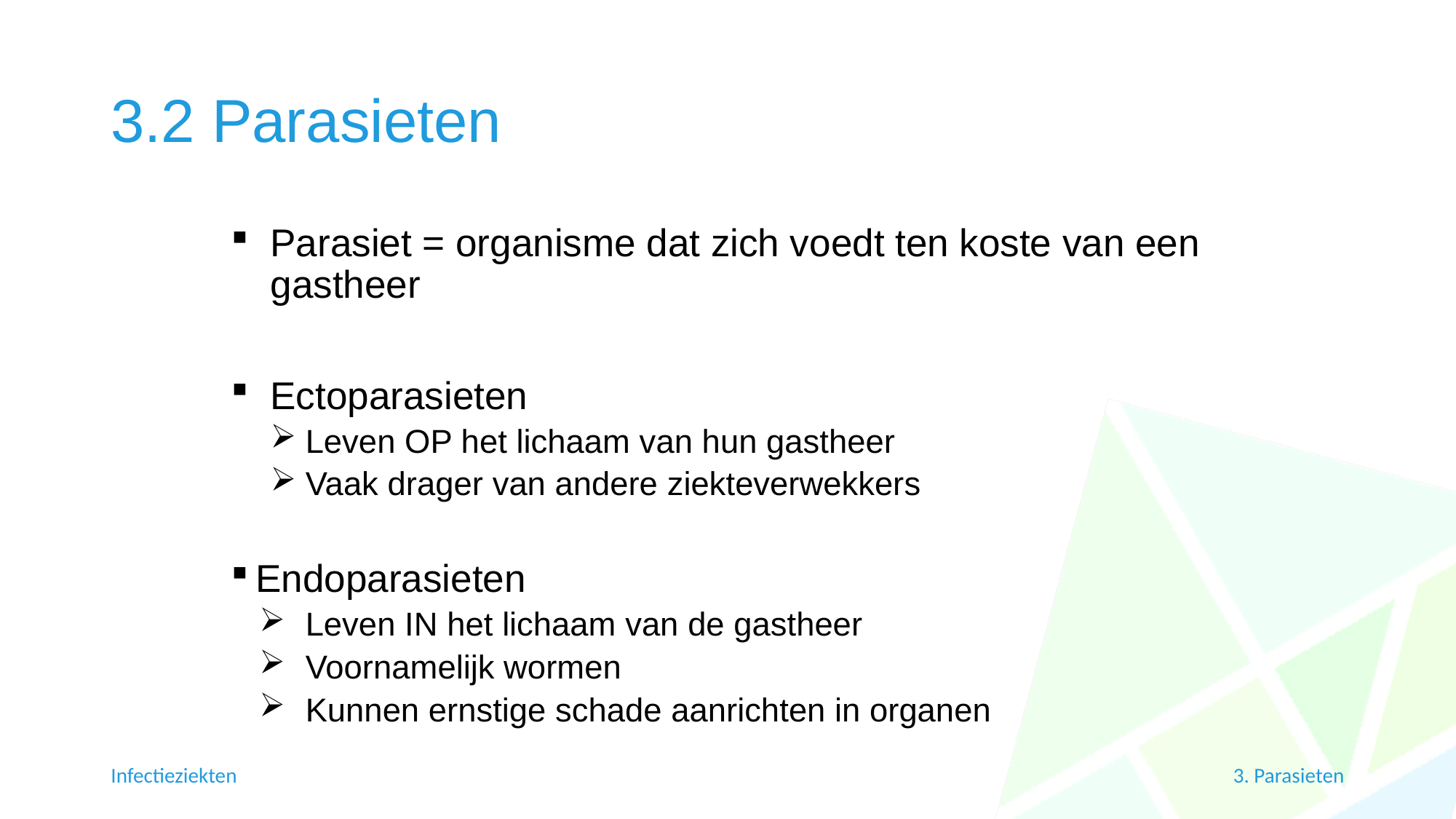

# 3.2 Parasieten
Parasiet = organisme dat zich voedt ten koste van een gastheer

Ectoparasieten
Leven OP het lichaam van hun gastheer
Vaak drager van andere ziekteverwekkers

Endoparasieten
Leven IN het lichaam van de gastheer
Voornamelijk wormen
Kunnen ernstige schade aanrichten in organen
Infectieziekten
3. Parasieten